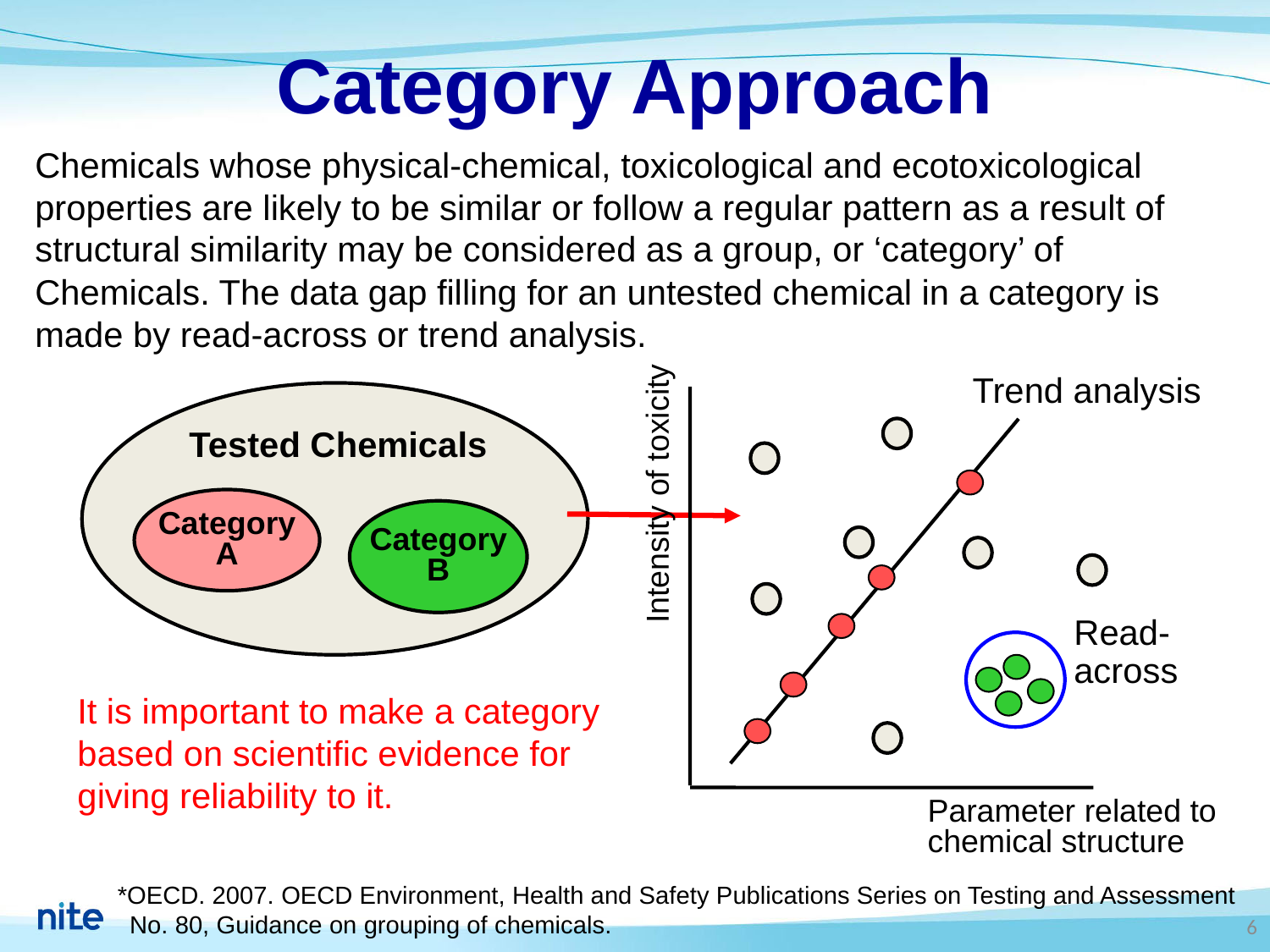

# Category Approach
Chemicals whose physical-chemical, toxicological and ecotoxicological properties are likely to be similar or follow a regular pattern as a result of structural similarity may be considered as a group, or ‘category’ of
Chemicals. The data gap filling for an untested chemical in a category is made by read-across or trend analysis.
Intensity of toxicity
Trend analysis

Tested Chemicals

Category
A
Category
B

Read-across

It is important to make a category based on scientific evidence for giving reliability to it.

Parameter related to chemical structure
*OECD. 2007. OECD Environment, Health and Safety Publications Series on Testing and Assessment No. 80, Guidance on grouping of chemicals.
6